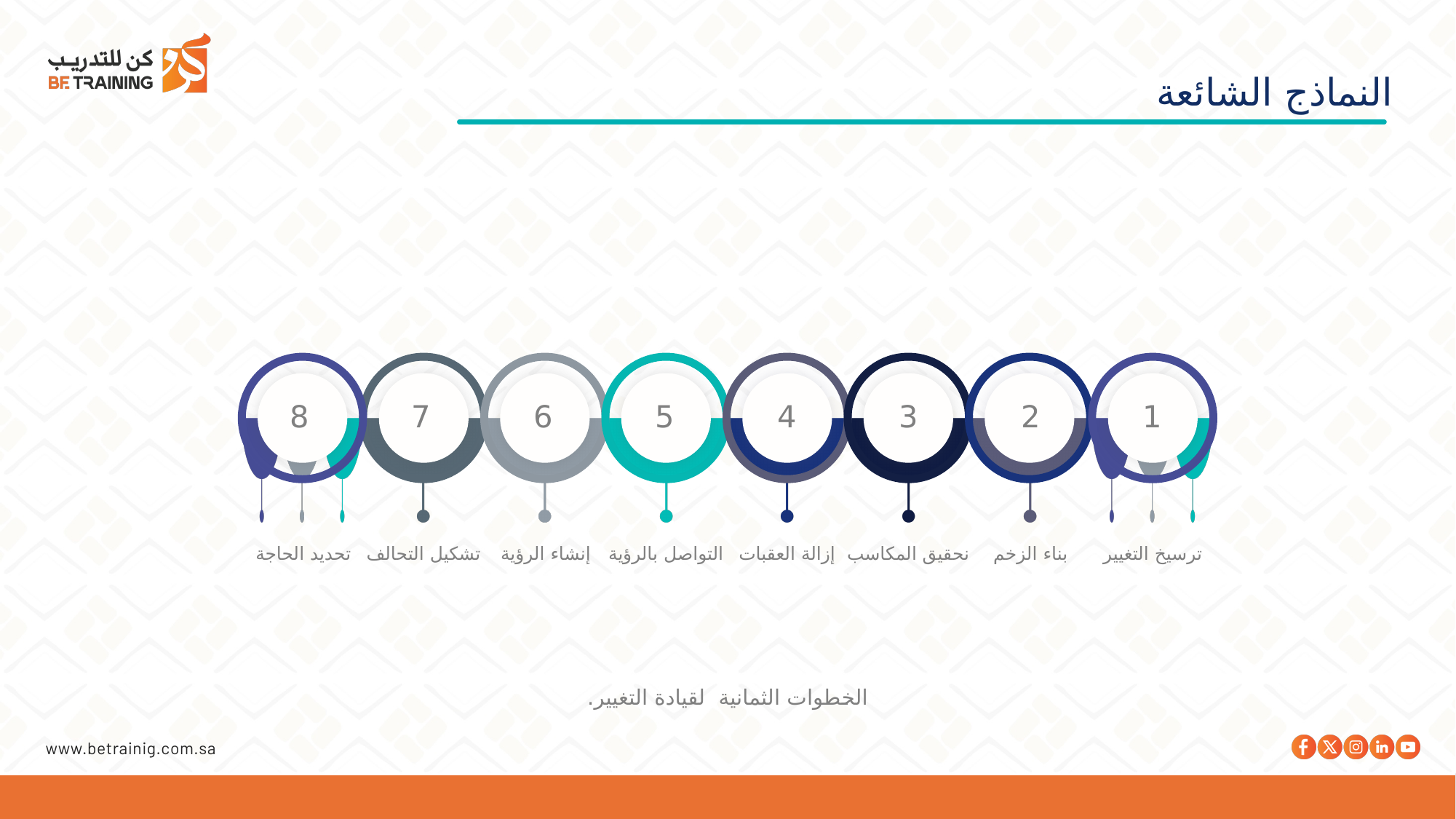

النماذج الشائعة

8
7
6
5
4
3
2
1
تحديد الحاجة
تشكيل التحالف
إنشاء الرؤية
التواصل بالرؤية
إزالة العقبات
نحقيق المكاسب
بناء الزخم
ترسيخ التغيير
الخطوات الثمانية  لقيادة التغيير.